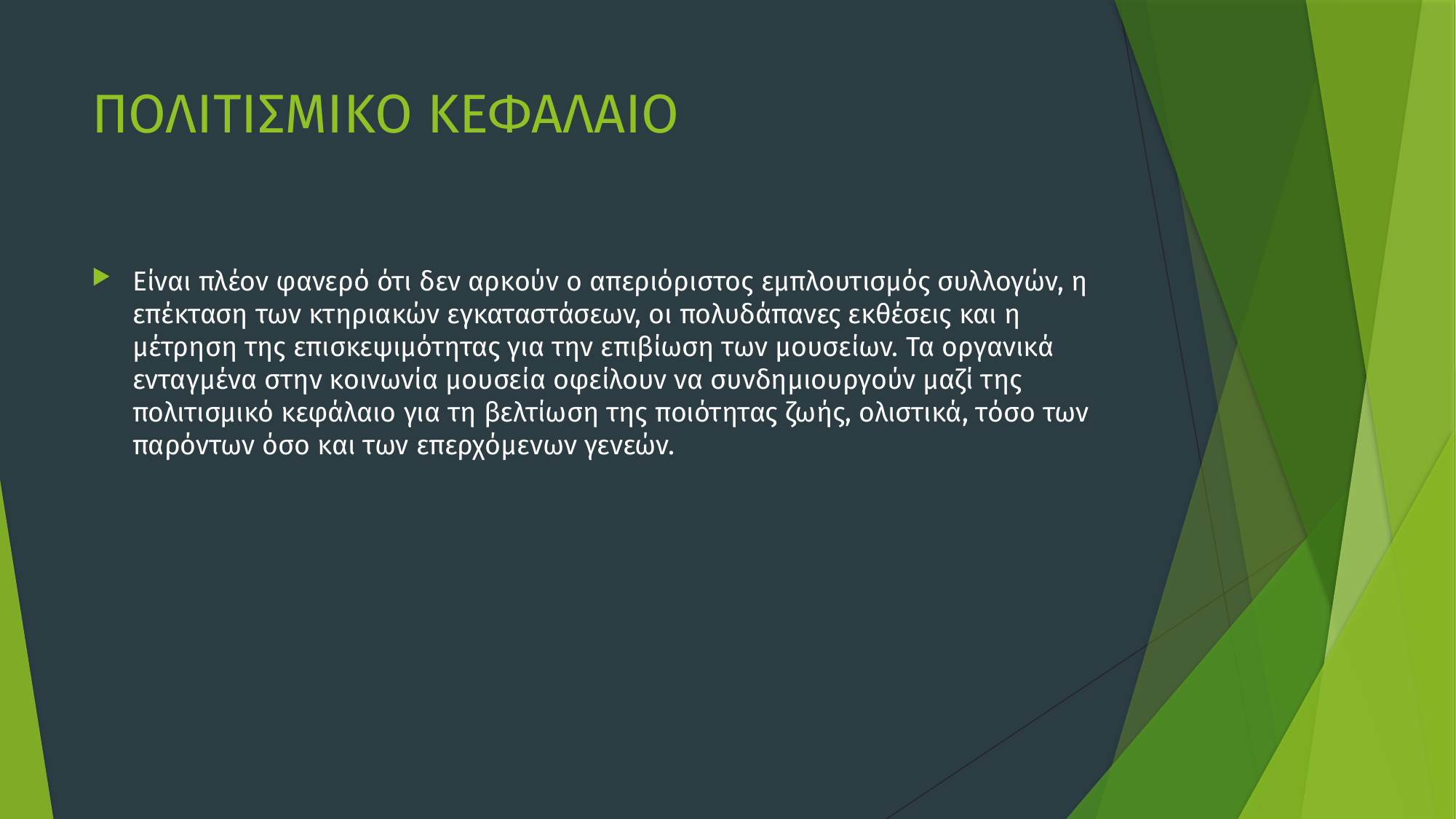

# ΠΟΛΙΤΙΣΜΙΚΟ ΚΕΦΑΛΑΙΟ
Είναι πλέον φανερό ότι δεν αρκούν ο απεριόριστος εμπλουτισμός συλλογών, η επέκταση των κτηριακών εγκαταστάσεων, οι πολυδάπανες εκθέσεις και η μέτρηση της επισκεψιμότητας για την επιβίωση των μουσείων. Τα οργανικά ενταγμένα στην κοινωνία μουσεία οφείλουν να συνδημιουργούν μαζί της πολιτισμικό κεφάλαιο για τη βελτίωση της ποιότητας ζωής, ολιστικά, τόσο των παρόντων όσο και των επερχόμενων γενεών.